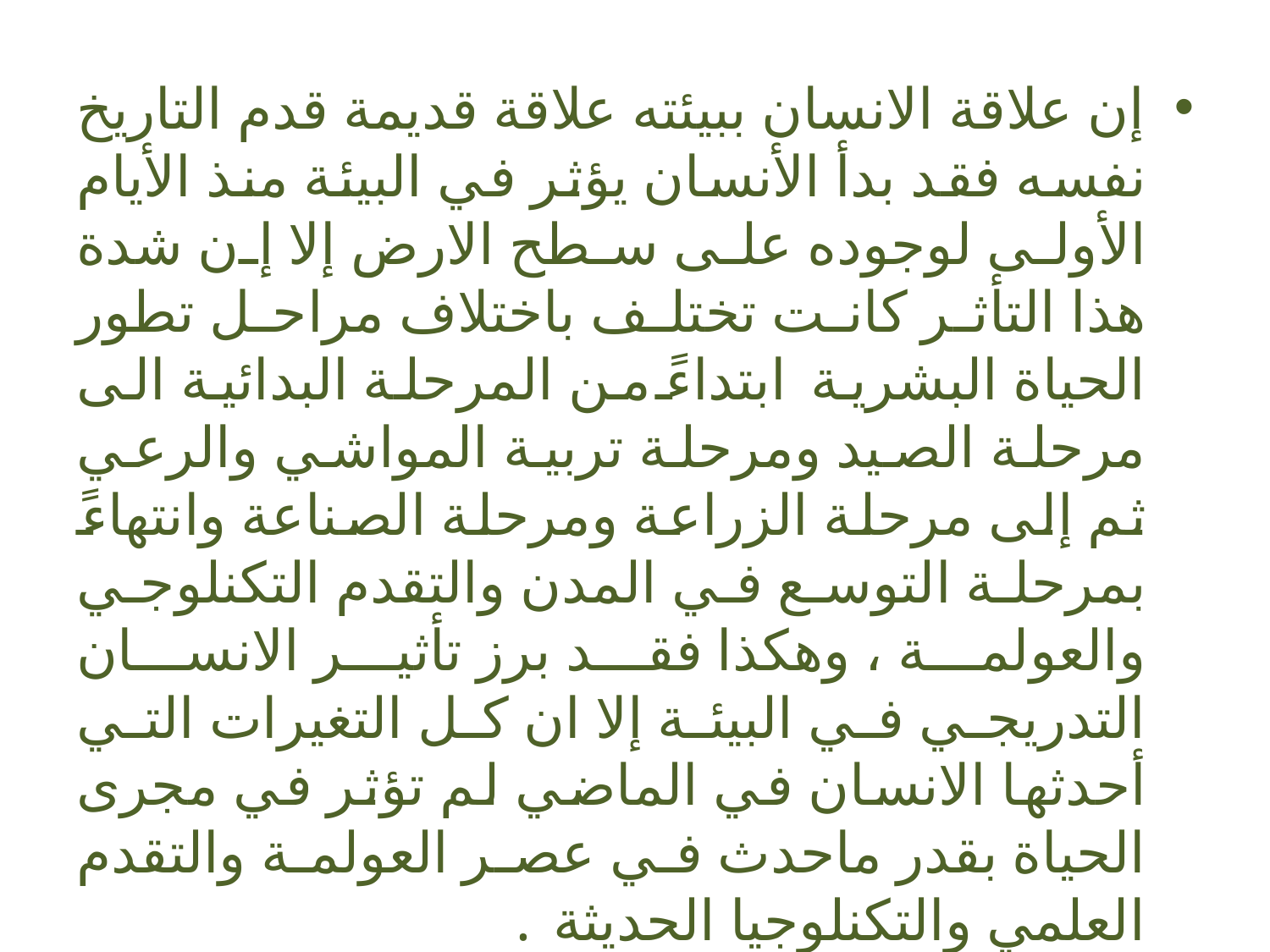

إن علاقة الانسان ببيئته علاقة قديمة قدم التاريخ نفسه فقد بدأ الأنسان يؤثر في البيئة منذ الأيام الأولى لوجوده على سطح الارض إلا إن شدة هذا التأثر كانت تختلف باختلاف مراحل تطور الحياة البشرية ابتداءً من المرحلة البدائية الى مرحلة الصيد ومرحلة تربية المواشي والرعي ثم إلى مرحلة الزراعة ومرحلة الصناعة وانتهاءً بمرحلة التوسع في المدن والتقدم التكنلوجي والعولمة ، وهكذا فقد برز تأثير الانسان التدريجي في البيئة إلا ان كل التغيرات التي أحدثها الانسان في الماضي لم تؤثر في مجرى الحياة بقدر ماحدث في عصر العولمة والتقدم العلمي والتكنلوجيا الحديثة  .